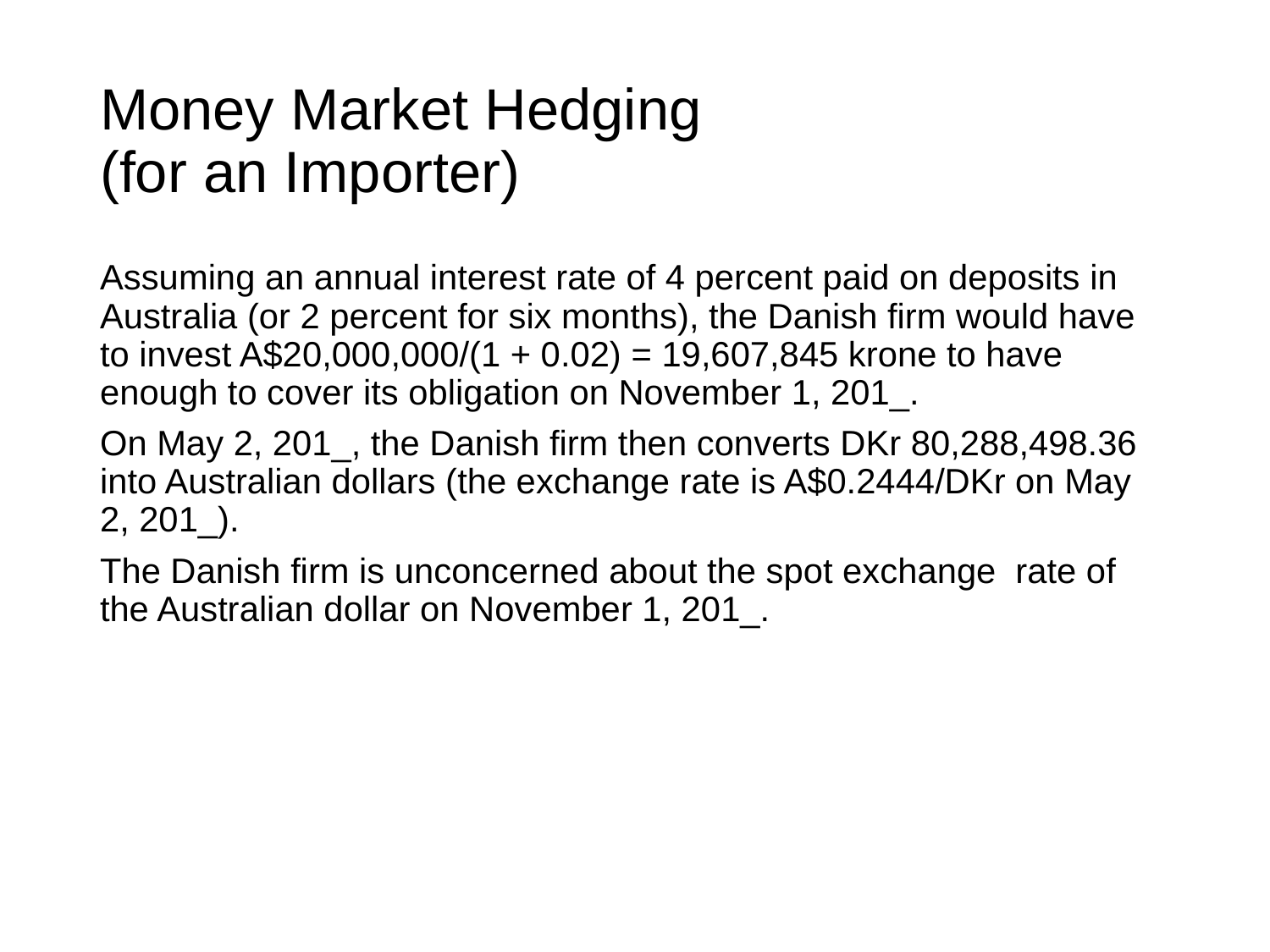

# Money Market Hedging (for an Importer)
Assuming an annual interest rate of 4 percent paid on deposits in Australia (or 2 percent for six months), the Danish firm would have to invest A$20,000,000/(1 + 0.02) = 19,607,845 krone to have enough to cover its obligation on November 1, 201_.
On May 2, 201_, the Danish firm then converts DKr 80,288,498.36 into Australian dollars (the exchange rate is A$0.2444/DKr on May 2, 201_).
The Danish firm is unconcerned about the spot exchange  rate of the Australian dollar on November 1, 201_.